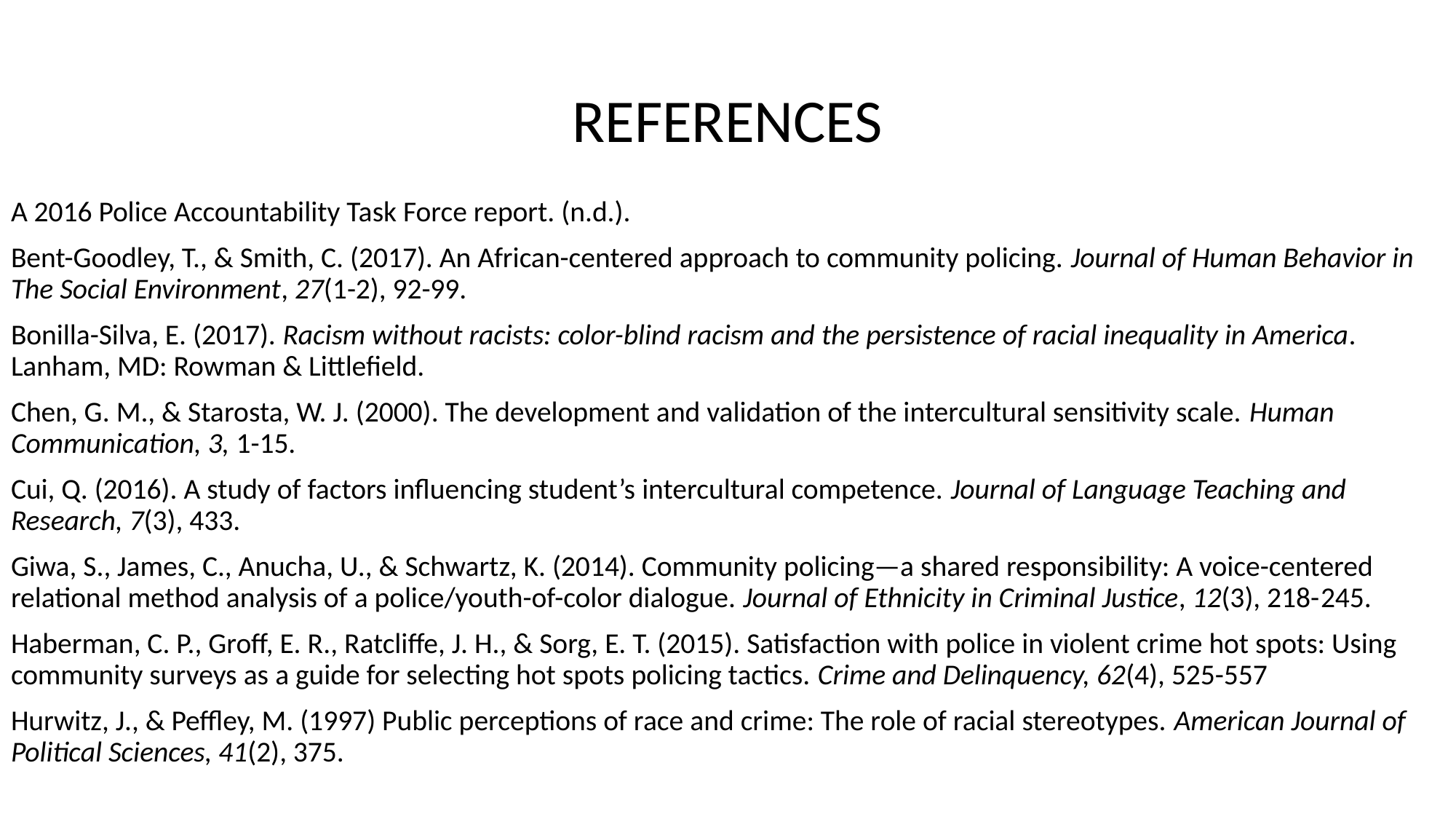

# REFERENCES
A 2016 Police Accountability Task Force report. (n.d.).
Bent-Goodley, T., & Smith, C. (2017). An African-centered approach to community policing. Journal of Human Behavior in 	The Social Environment, 27(1-2), 92-99.
Bonilla-Silva, E. (2017). Racism without racists: color-blind racism and the persistence of racial inequality in America. 	Lanham, MD: Rowman & Littlefield.
Chen, G. M., & Starosta, W. J. (2000). The development and validation of the intercultural sensitivity scale. Human 	Communication, 3, 1-15.
Cui, Q. (2016). A study of factors influencing student’s intercultural competence. Journal of Language Teaching and 	Research, 7(3), 433.
Giwa, S., James, C., Anucha, U., & Schwartz, K. (2014). Community policing—a shared responsibility: A voice-centered 	relational method analysis of a police/youth-of-color dialogue. Journal of Ethnicity in Criminal Justice, 12(3), 218-	245.
Haberman, C. P., Groff, E. R., Ratcliffe, J. H., & Sorg, E. T. (2015). Satisfaction with police in violent crime hot spots: Using 	community surveys as a guide for selecting hot spots policing tactics. Crime and Delinquency, 62(4), 525-557
Hurwitz, J., & Peffley, M. (1997) Public perceptions of race and crime: The role of racial stereotypes. American Journal of 	Political Sciences, 41(2), 375.